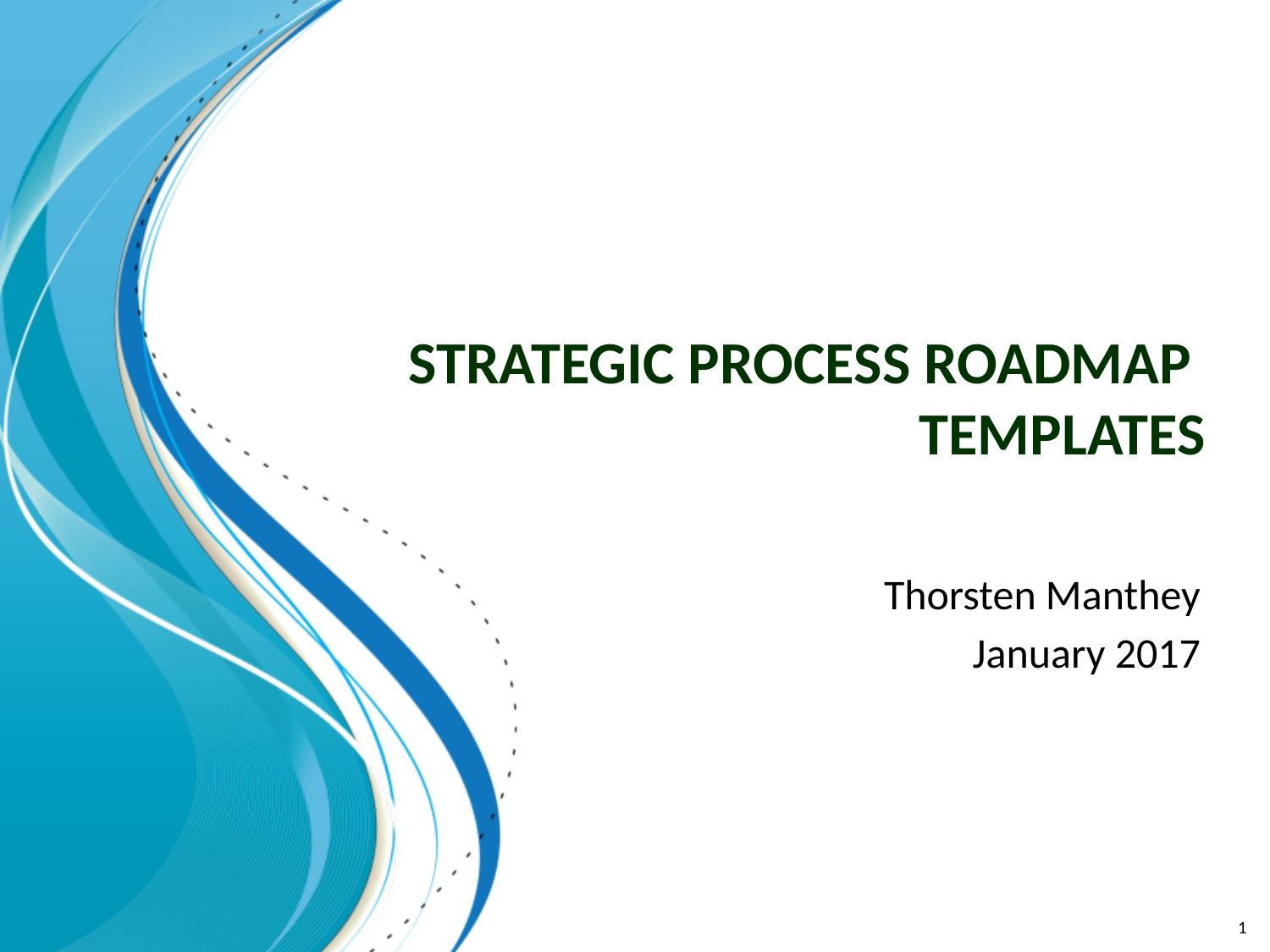

# Strategic Process Roadmap TEMPLATES
Thorsten Manthey
January 2017
1